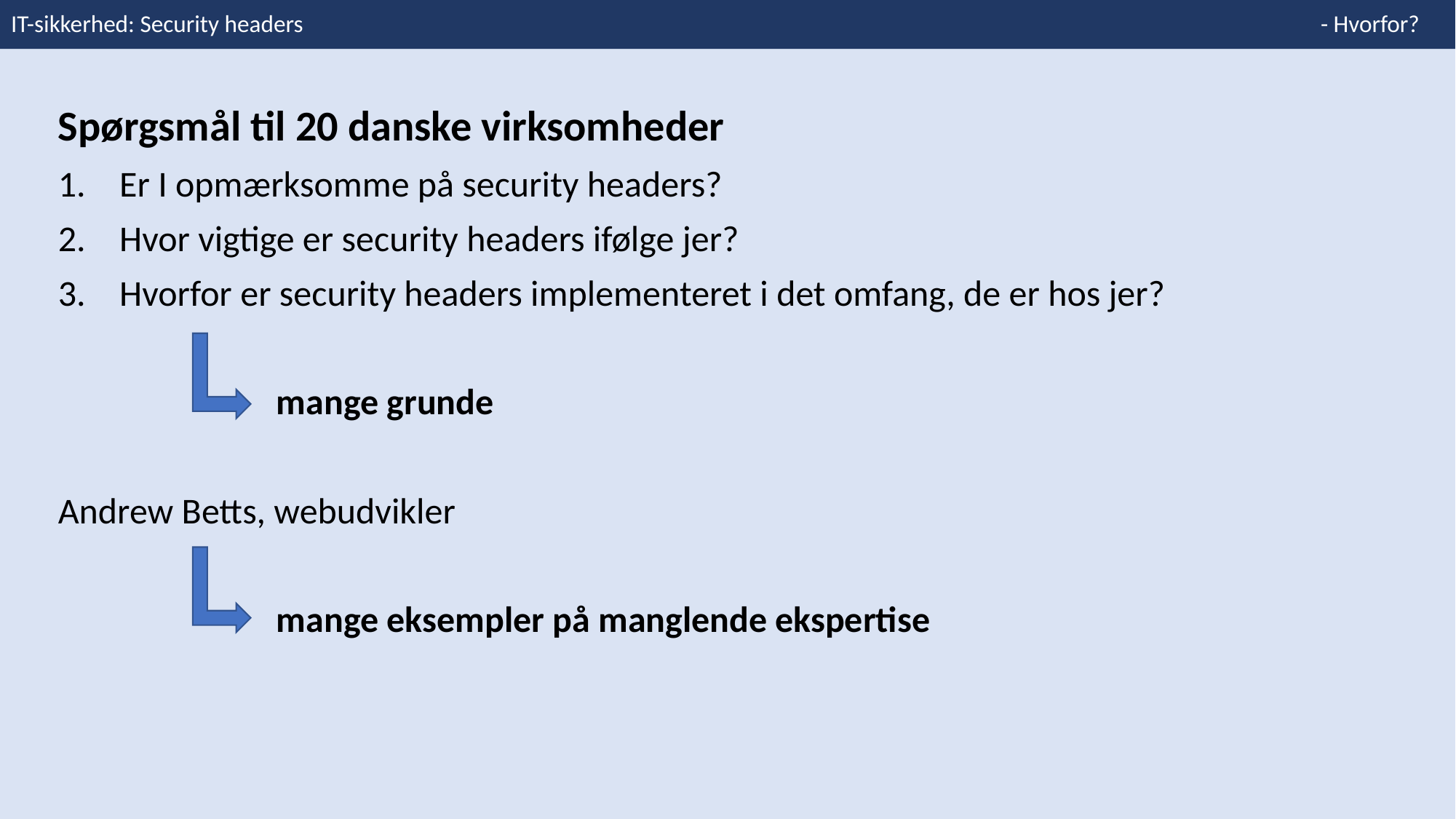

# IT-sikkerhed: Security headers										- Hvorfor?
Spørgsmål til 20 danske virksomheder
Er I opmærksomme på security headers?
Hvor vigtige er security headers ifølge jer?
Hvorfor er security headers implementeret i det omfang, de er hos jer?

		mange grunde

Andrew Betts, webudvikler

		mange eksempler på manglende ekspertise